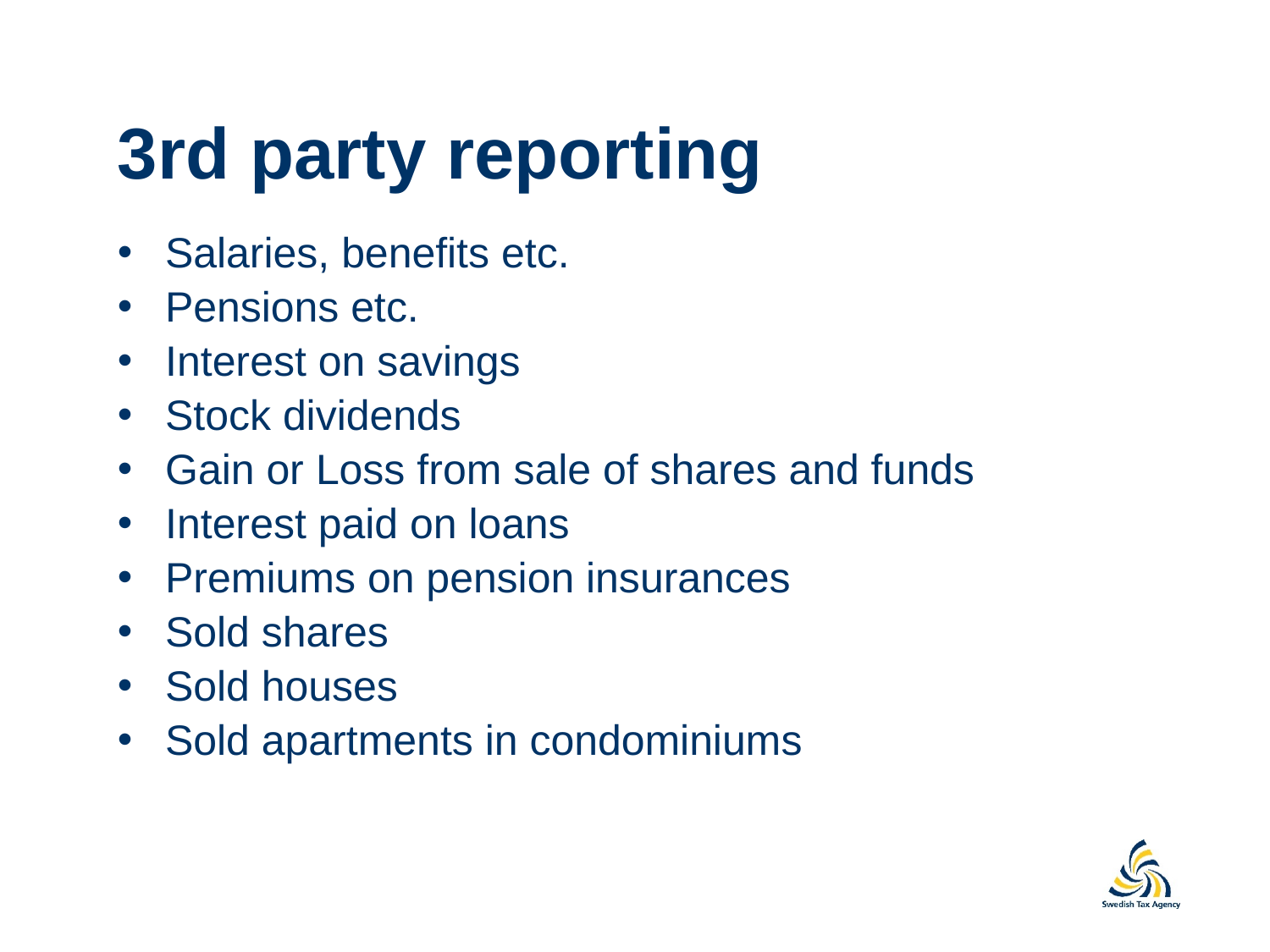

# 3rd party reporting
Salaries, benefits etc.
Pensions etc.
Interest on savings
Stock dividends
Gain or Loss from sale of shares and funds
Interest paid on loans
Premiums on pension insurances
Sold shares
Sold houses
Sold apartments in condominiums